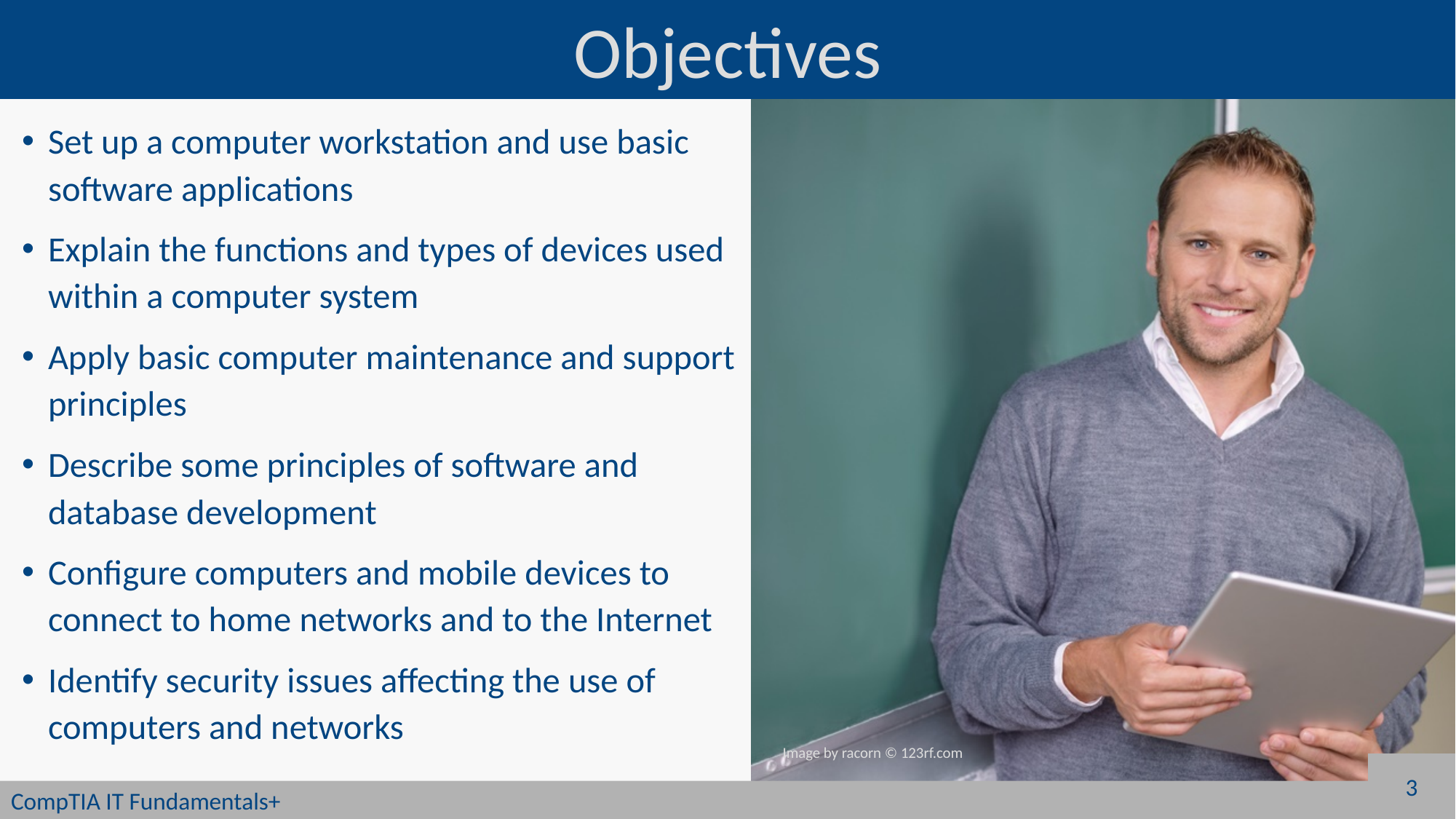

Set up a computer workstation and use basic software applications
Explain the functions and types of devices used within a computer system
Apply basic computer maintenance and support principles
Describe some principles of software and database development
Configure computers and mobile devices to connect to home networks and to the Internet
Identify security issues affecting the use of computers and networks
3
CompTIA IT Fundamentals+